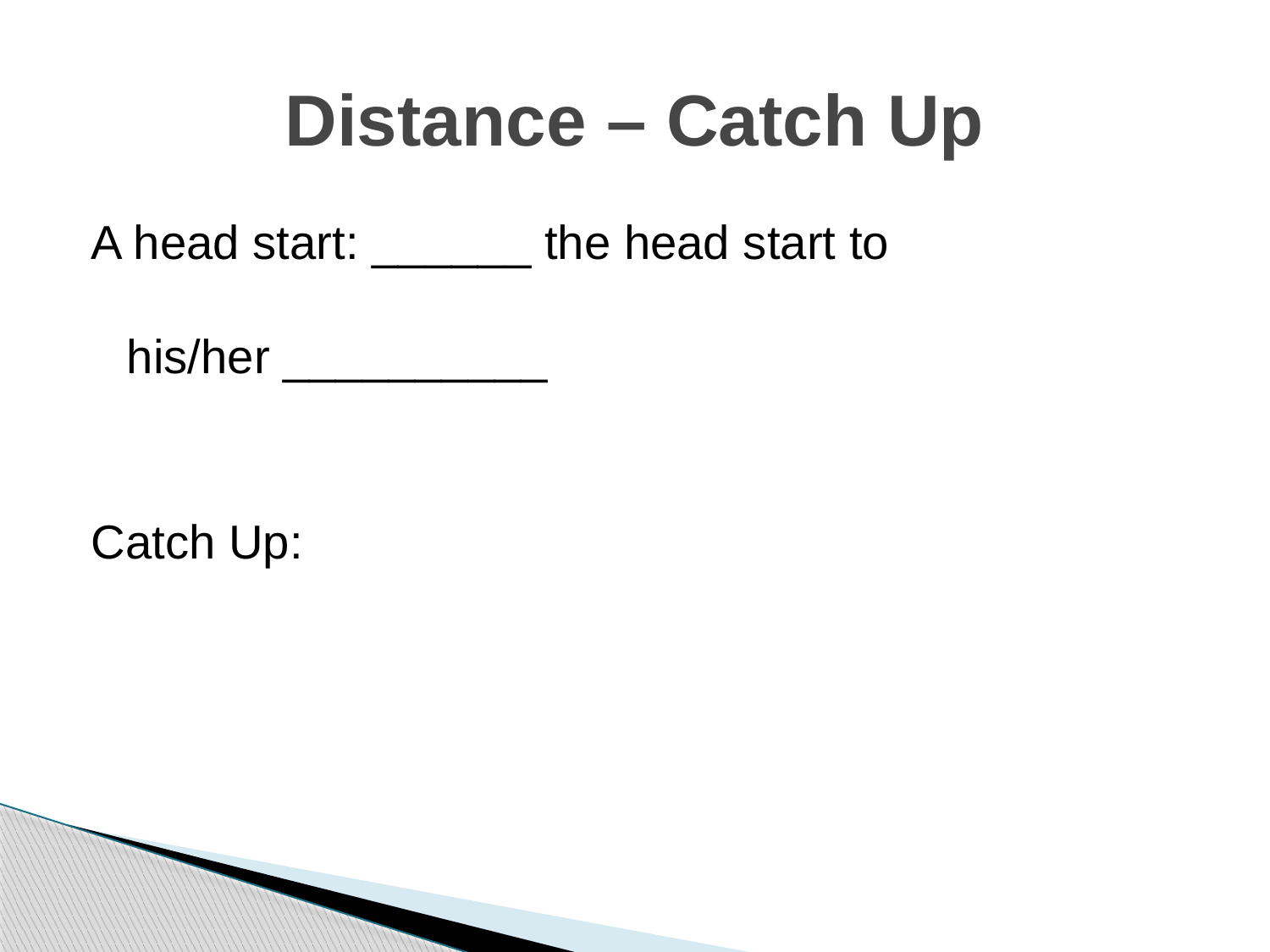

# Distance – Catch Up
A head start: ______ the head start to
his/her __________

Catch Up: